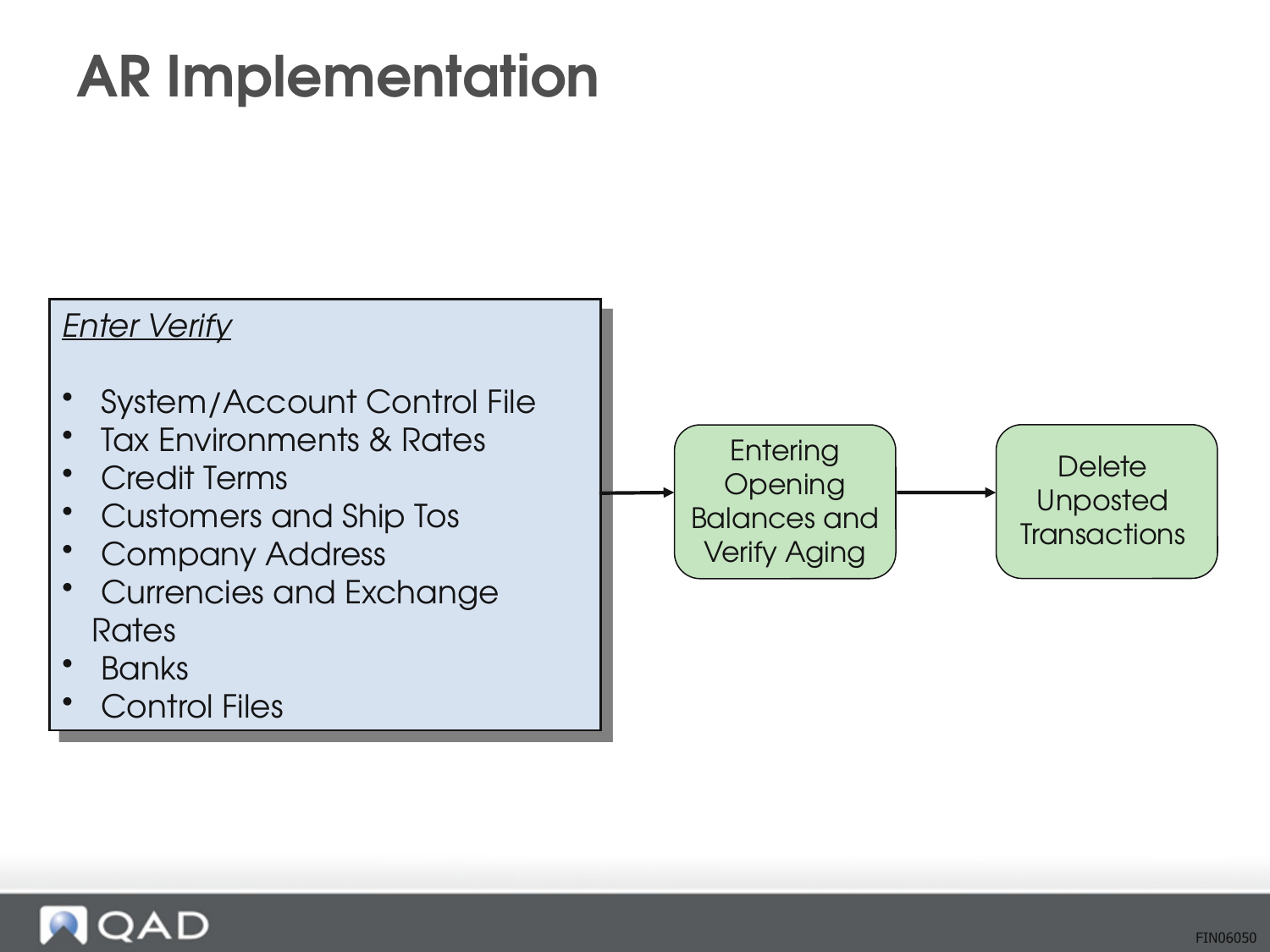

# AR Implementation
Enter Verify
 System/Account Control File
 Tax Environments & Rates
 Credit Terms
 Customers and Ship Tos
 Company Address
 Currencies and Exchange Rates
 Banks
 Control Files

Delete Unposted Transactions

Entering Opening Balances and Verify Aging

FIN06050